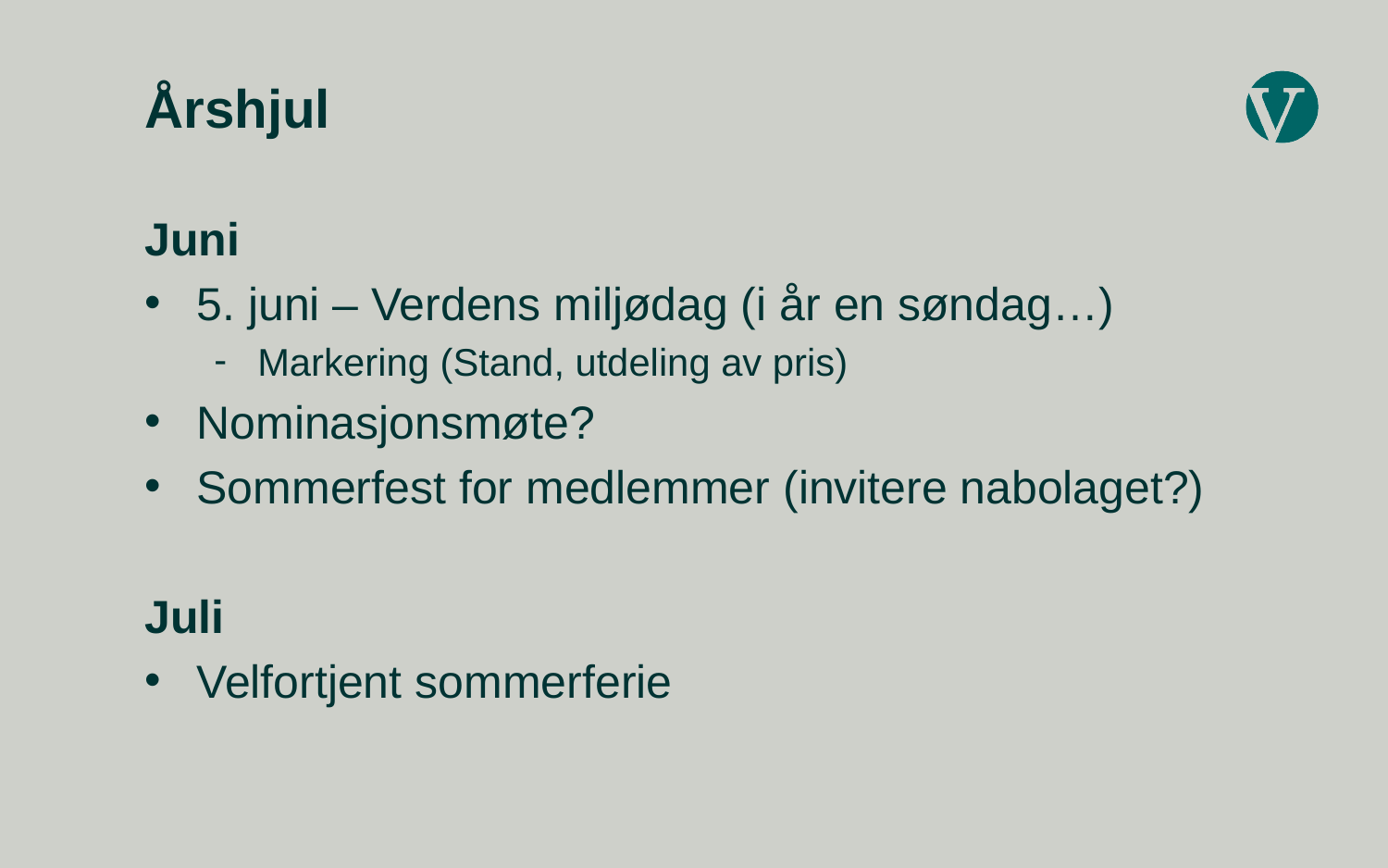

# Årshjul
Juni
5. juni – Verdens miljødag (i år en søndag…)
Markering (Stand, utdeling av pris)
Nominasjonsmøte?
Sommerfest for medlemmer (invitere nabolaget?)

Juli
Velfortjent sommerferie